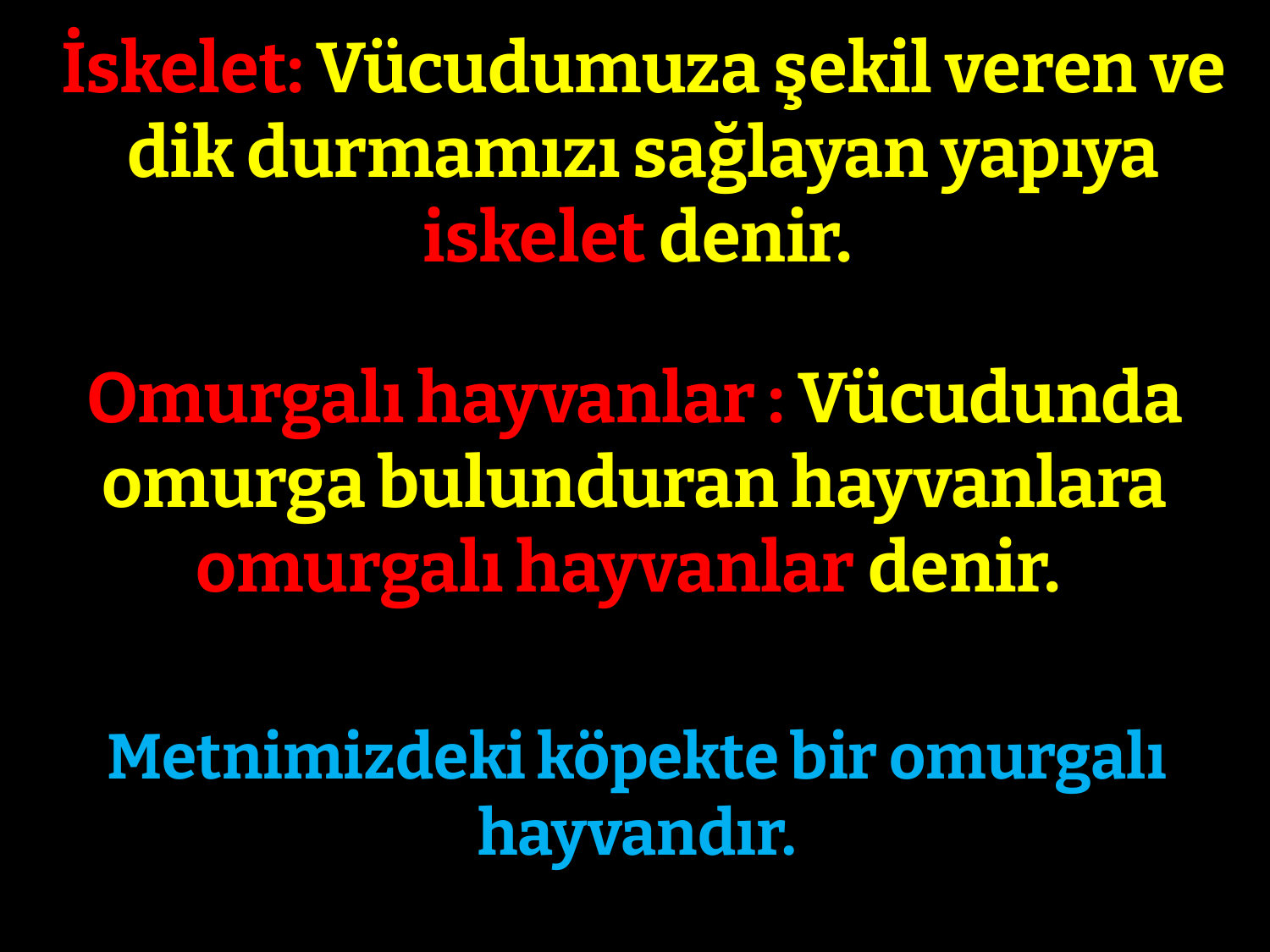

İskelet: Vücudumuza şekil veren ve dik durmamızı sağlayan yapıya iskelet denir.
#
Omurgalı hayvanlar : Vücudunda omurga bulunduran hayvanlara omurgalı hayvanlar denir.

Metnimizdeki köpekte bir omurgalı hayvandır.